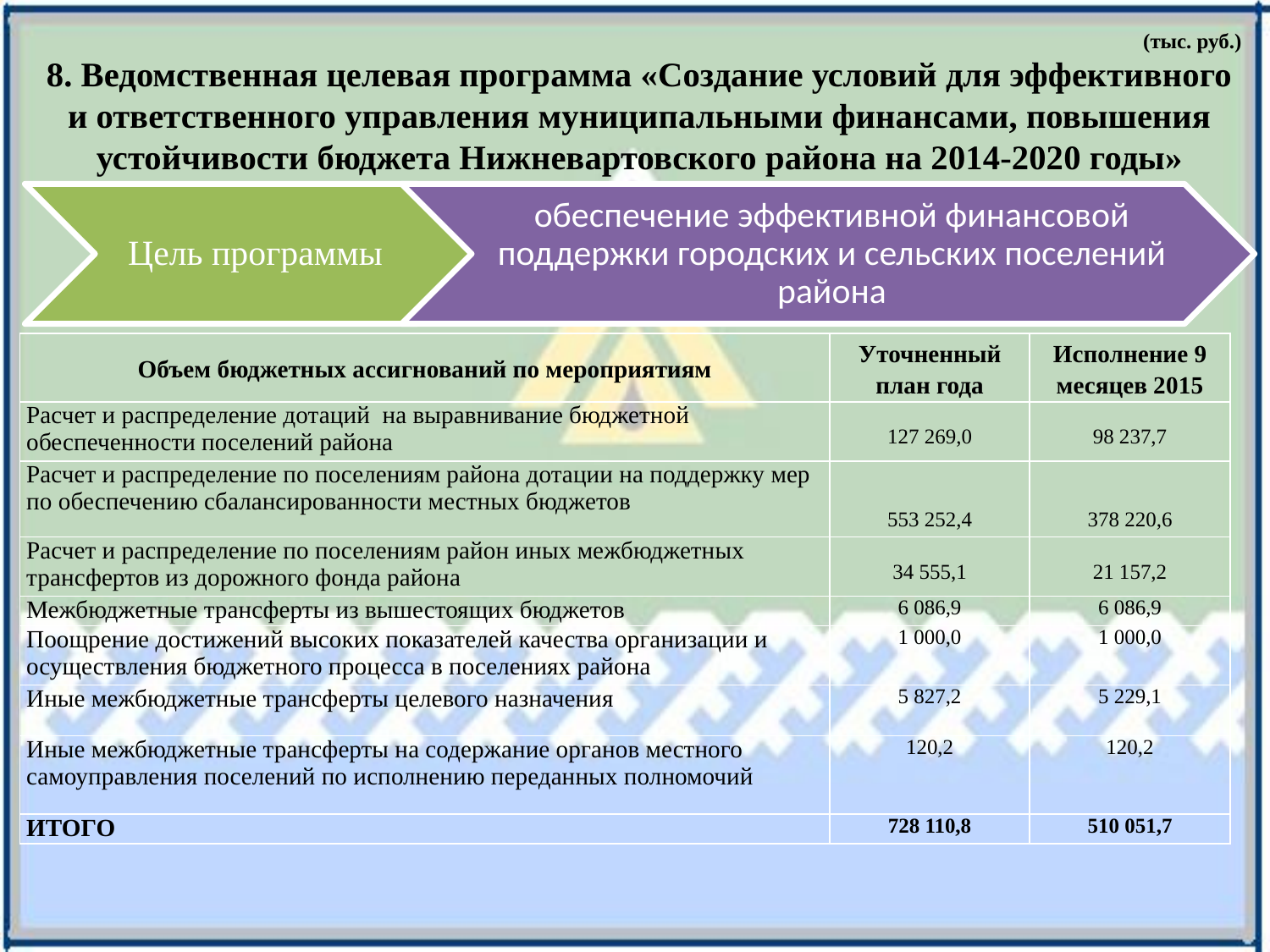

(тыс. руб.)
8. Ведомственная целевая программа «Создание условий для эффективного и ответственного управления муниципальными финансами, повышения устойчивости бюджета Нижневартовского района на 2014-2020 годы»
Цель программы
обеспечение эффективной финансовой поддержки городских и сельских поселений района
| Объем бюджетных ассигнований по мероприятиям | Уточненный план года | Исполнение 9 месяцев 2015 |
| --- | --- | --- |
| Расчет и распределение дотаций на выравнивание бюджетной обеспеченности поселений района | 127 269,0 | 98 237,7 |
| Расчет и распределение по поселениям района дотации на поддержку мер по обеспечению сбалансированности местных бюджетов | 553 252,4 | 378 220,6 |
| Расчет и распределение по поселениям район иных межбюджетных трансфертов из дорожного фонда района | 34 555,1 | 21 157,2 |
| Межбюджетные трансферты из вышестоящих бюджетов | 6 086,9 | 6 086,9 |
| Поощрение достижений высоких показателей качества организации и осуществления бюджетного процесса в поселениях района | 1 000,0 | 1 000,0 |
| Иные межбюджетные трансферты целевого назначения | 5 827,2 | 5 229,1 |
| Иные межбюджетные трансферты на содержание органов местного самоуправления поселений по исполнению переданных полномочий | 120,2 | 120,2 |
| ИТОГО | 728 110,8 | 510 051,7 |